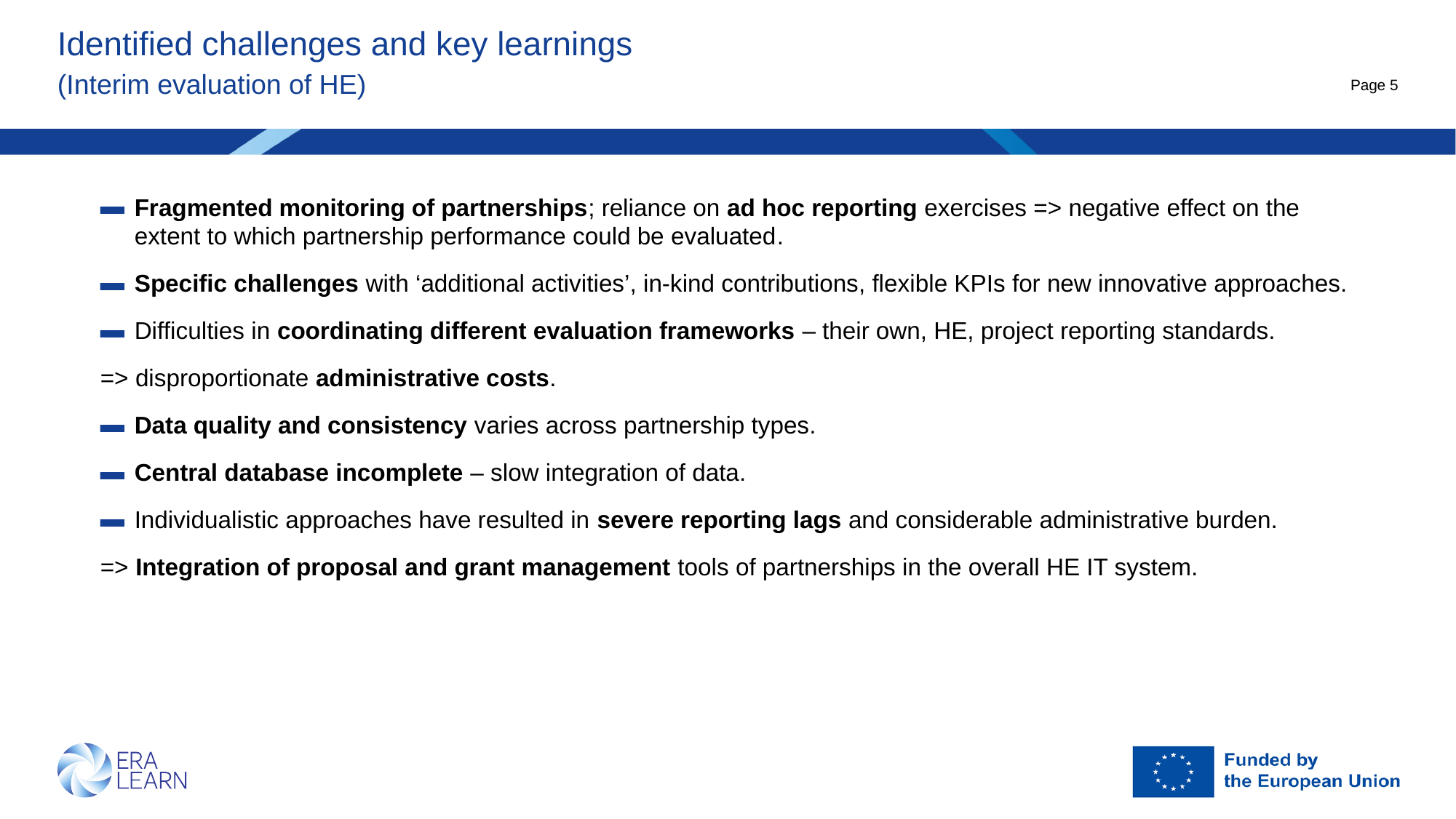

# Identified challenges and key learnings (Interim evaluation of HE)
Page 5
Fragmented monitoring of partnerships; reliance on ad hoc reporting exercises => negative effect on the extent to which partnership performance could be evaluated.
Specific challenges with ‘additional activities’, in-kind contributions, flexible KPIs for new innovative approaches.
Difficulties in coordinating different evaluation frameworks – their own, HE, project reporting standards.
=> disproportionate administrative costs.
Data quality and consistency varies across partnership types.
Central database incomplete – slow integration of data.
Individualistic approaches have resulted in severe reporting lags and considerable administrative burden.
=> Integration of proposal and grant management tools of partnerships in the overall HE IT system.